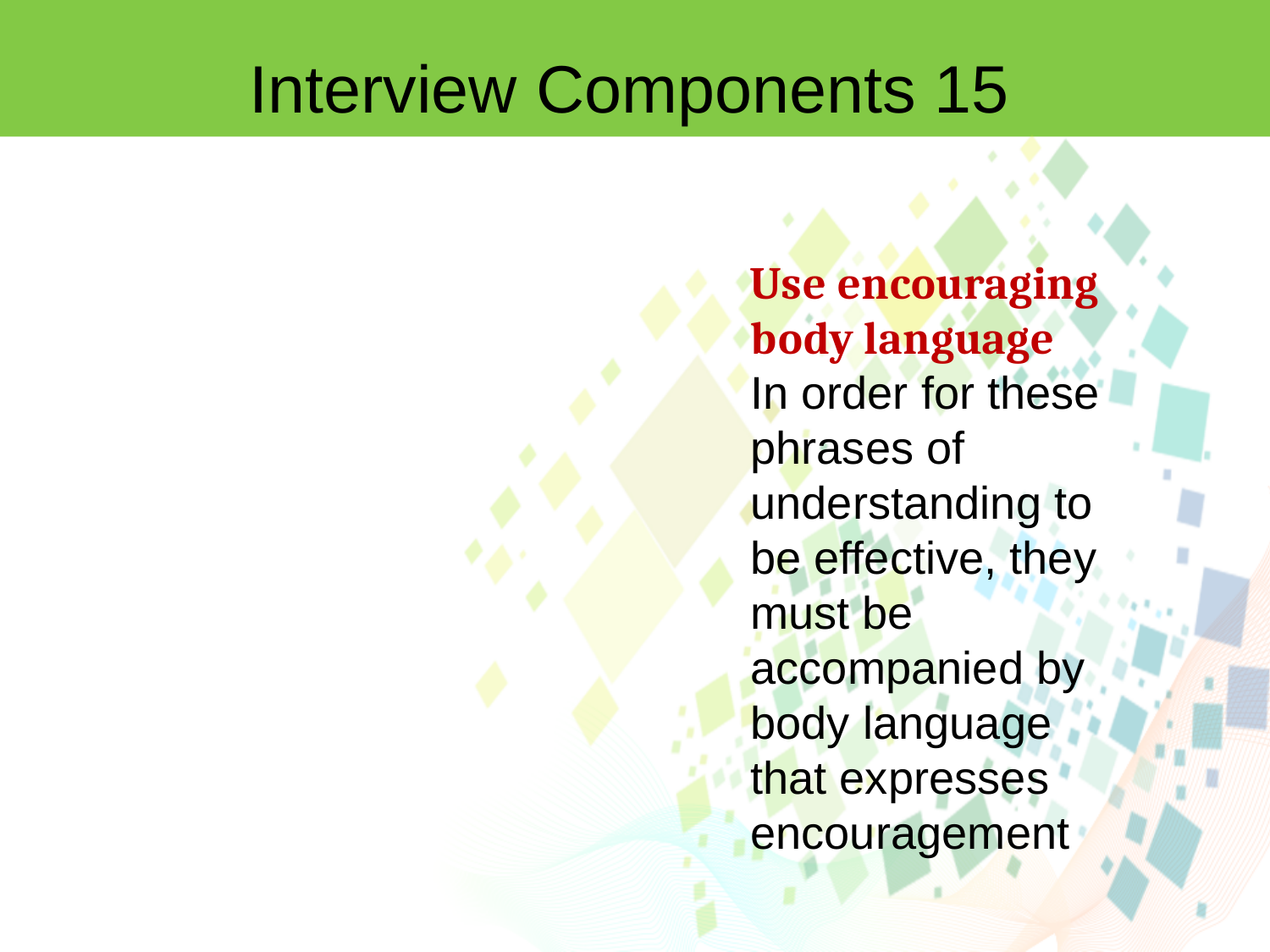

Interview Components 15
Use encouraging body language
In order for these phrases of understanding to be effective, they must be accompanied by body language that expresses encouragement